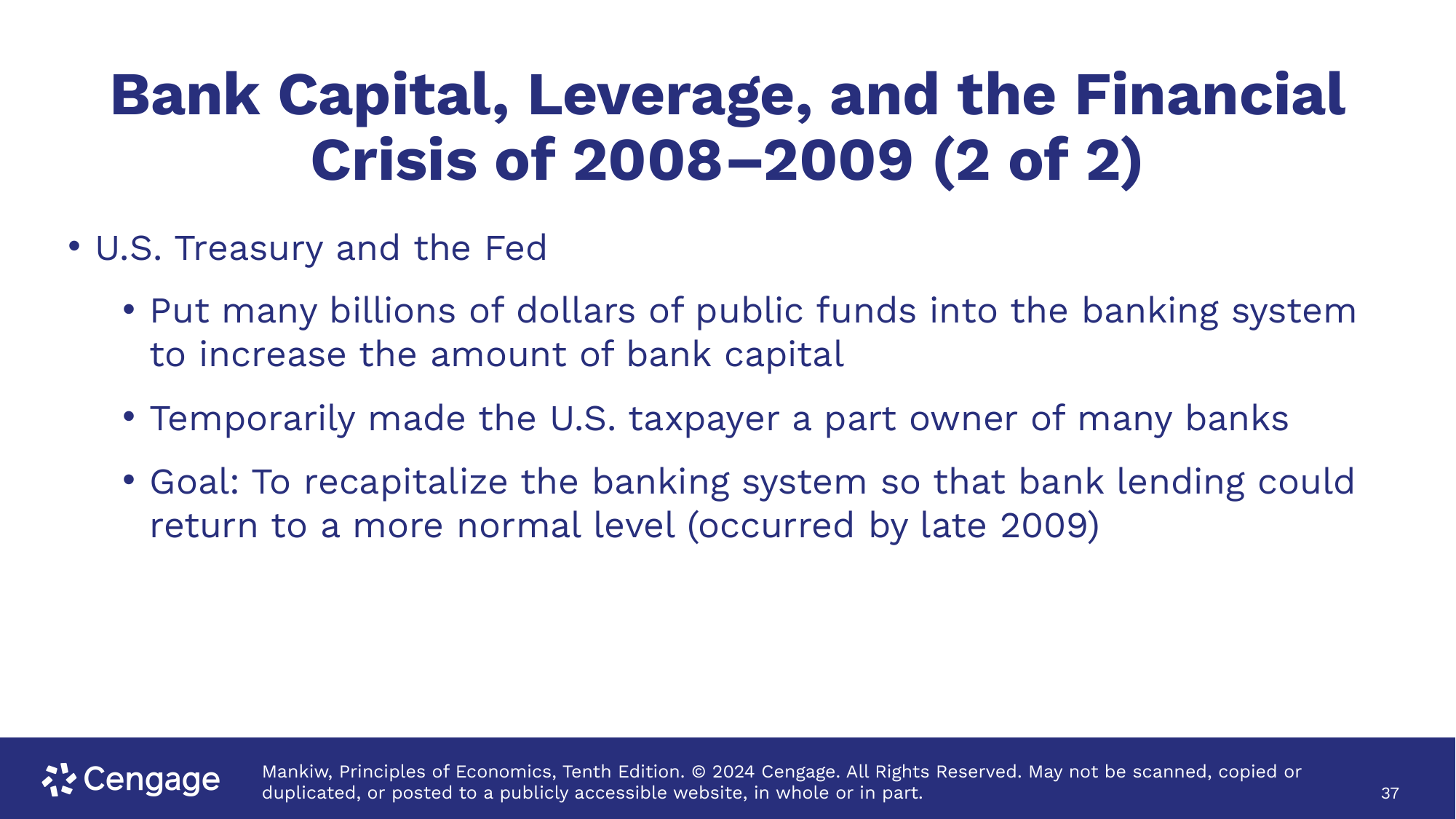

# Bank Capital, Leverage, and the Financial Crisis of 2008–2009 (2 of 2)
U.S. Treasury and the Fed
Put many billions of dollars of public funds into the banking system to increase the amount of bank capital
Temporarily made the U.S. taxpayer a part owner of many banks
Goal: To recapitalize the banking system so that bank lending could return to a more normal level (occurred by late 2009)